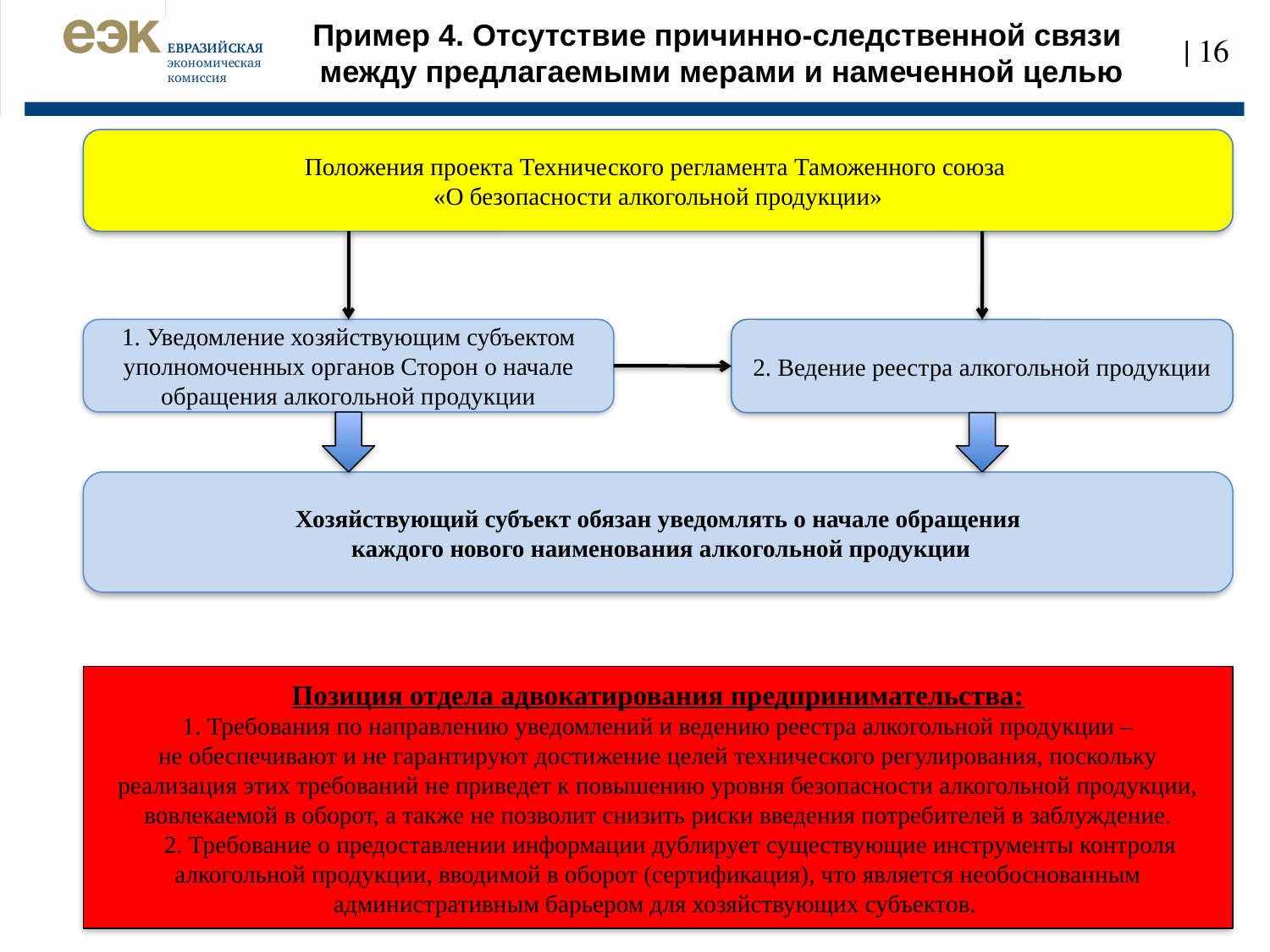

# Пример 4. Отсутствие причинно-следственной связи между предлагаемыми мерами и намеченной целью
| 16

Положения проекта Технического регламента Таможенного союза
«О безопасности алкогольной продукции»
1. Уведомление хозяйствующим субъектом уполномоченных органов Сторон о начале обращения алкогольной продукции
2. Ведение реестра алкогольной продукции

Хозяйствующий субъект обязан уведомлять о начале обращения
 каждого нового наименования алкогольной продукции
Позиция отдела адвокатирования предпринимательства:
 1. Требования по направлению уведомлений и ведению реестра алкогольной продукции –
не обеспечивают и не гарантируют достижение целей технического регулирования, поскольку реализация этих требований не приведет к повышению уровня безопасности алкогольной продукции, вовлекаемой в оборот, а также не позволит снизить риски введения потребителей в заблуждение.
    2. Требование о предоставлении информации дублирует существующие инструменты контроля алкогольной продукции, вводимой в оборот (сертификация), что является необоснованным административным барьером для хозяйствующих субъектов.